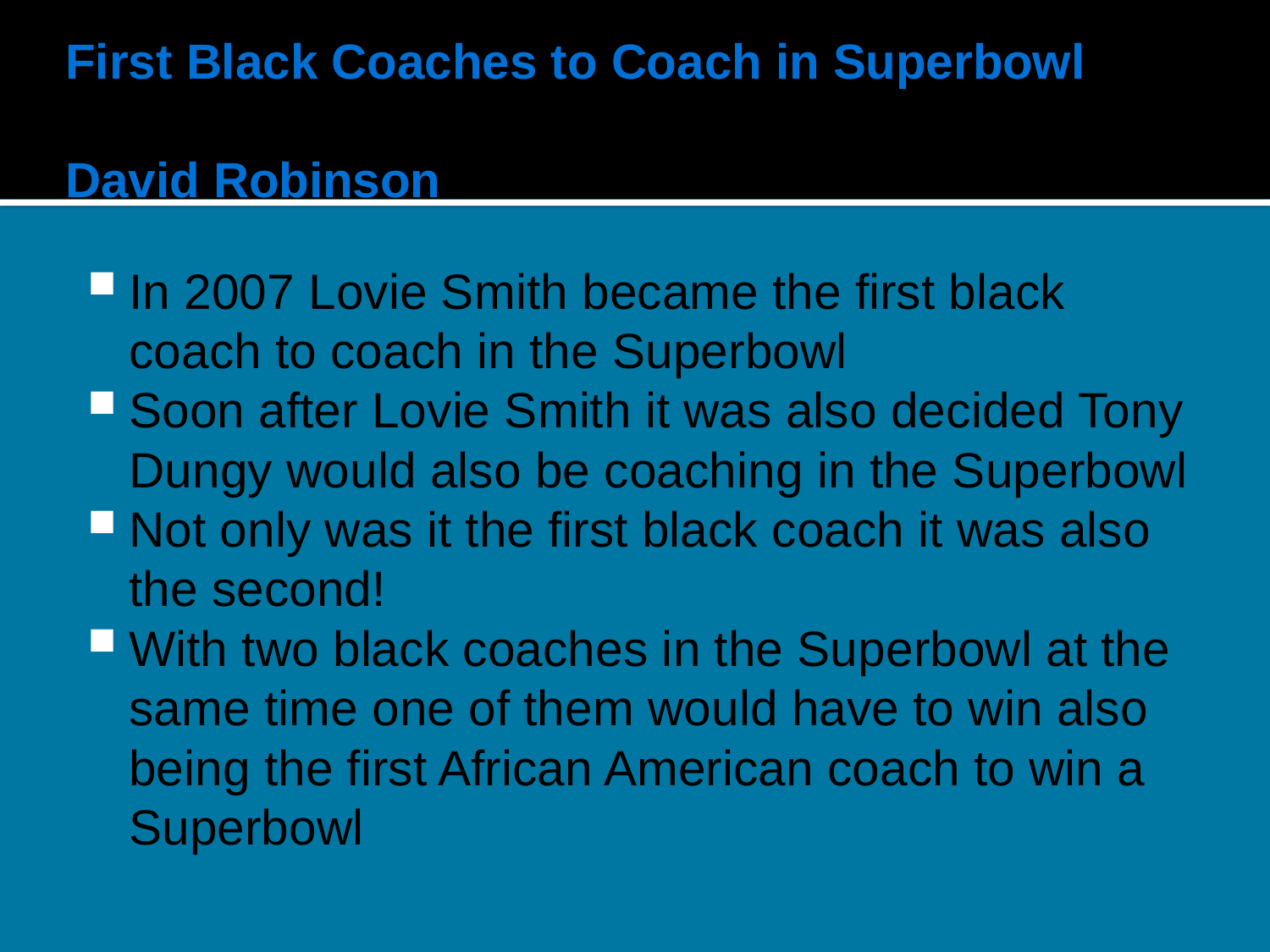

# First Black Coaches to Coach in Superbowl David Robinson
In 2007 Lovie Smith became the first black coach to coach in the Superbowl
Soon after Lovie Smith it was also decided Tony Dungy would also be coaching in the Superbowl
Not only was it the first black coach it was also the second!
With two black coaches in the Superbowl at the same time one of them would have to win also being the first African American coach to win a Superbowl